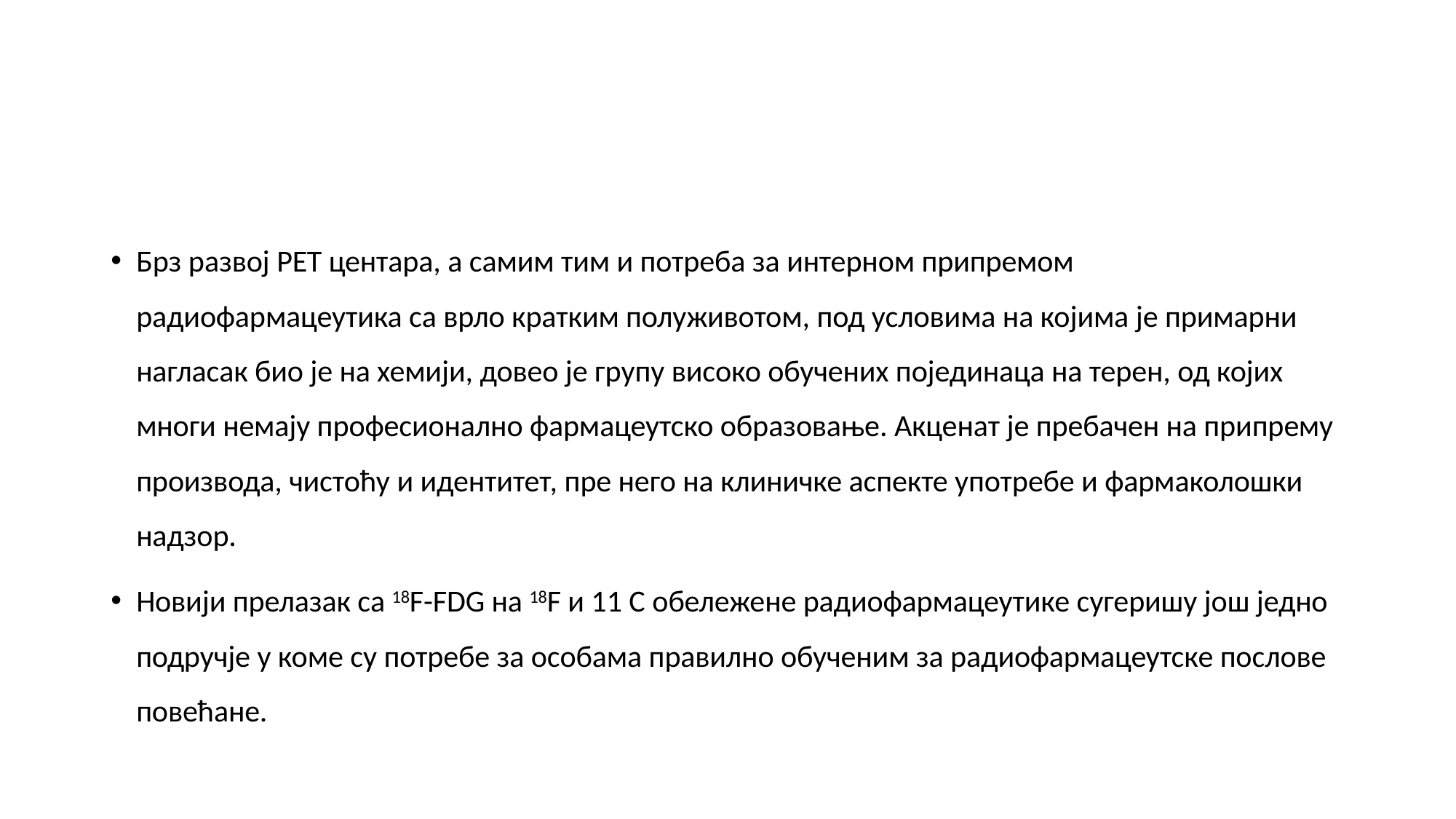

#
Брз развој РЕТ центара, а самим тим и потреба за интерном припремом радиофармацеутика са врло кратким полуживотом, под условима на којима је примарни нагласак био је на хемији, довео је групу високо обучених појединаца на терен, од којих многи немају професионално фармацеутско образовање. Акценат је пребачен на припрему производа, чистоћу и идентитет, пре него на клиничке аспекте употребе и фармаколошки надзор.
Новији прелазак са 18F-FDG на 18F и 11 С обележене радиофармацеутике сугеришу још једно подручје у коме су потребе за особама правилно обученим за радиофармацеутске послове повећане.